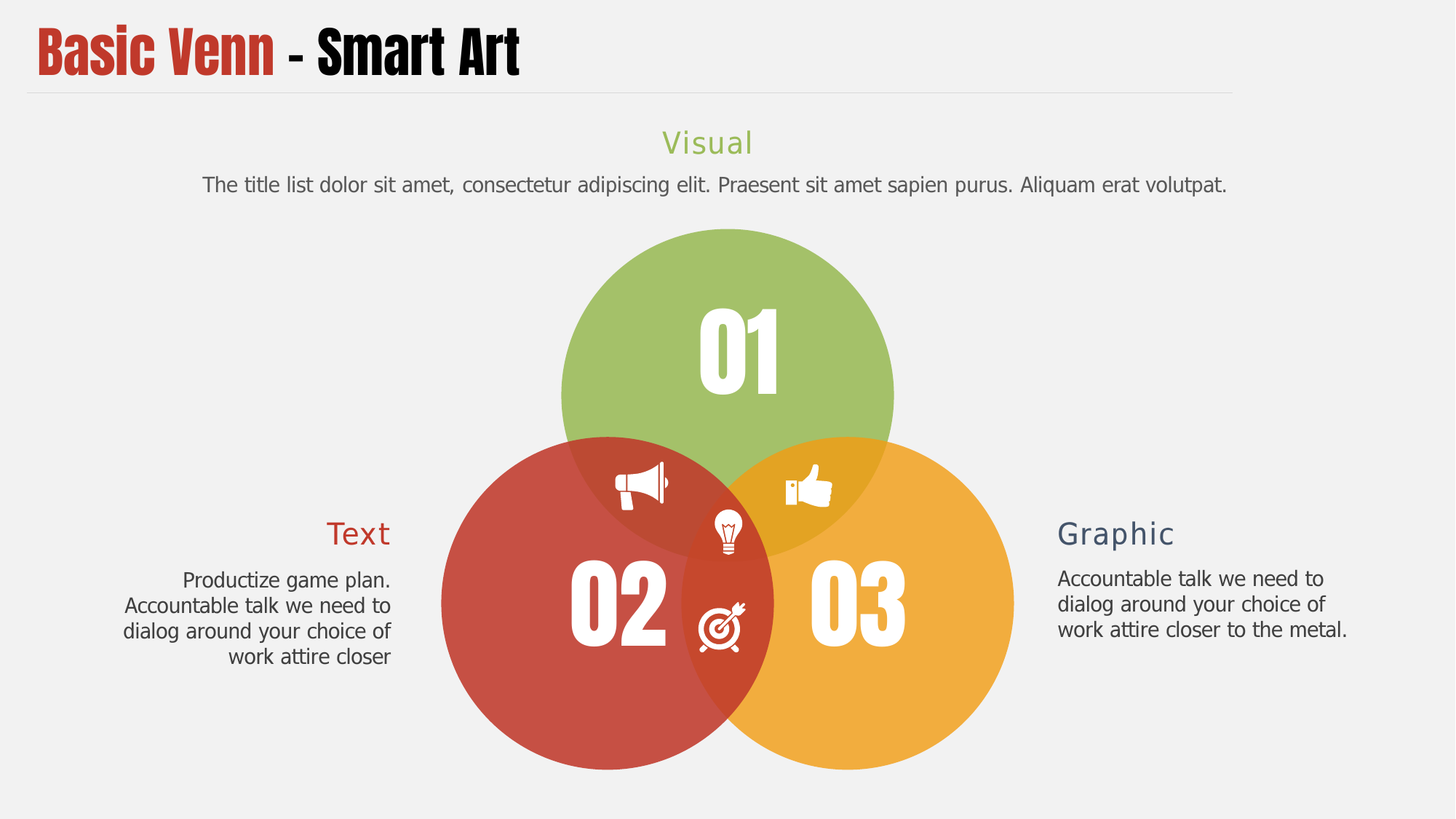

Basic Venn – Smart Art
Visual
The title list dolor sit amet, consectetur adipiscing elit. Praesent sit amet sapien purus. Aliquam erat volutpat.
 01
 03
 02

Text

Graphic
Accountable talk we need to dialog around your choice of work attire closer to the metal.
Productize game plan. Accountable talk we need to dialog around your choice of work attire closer